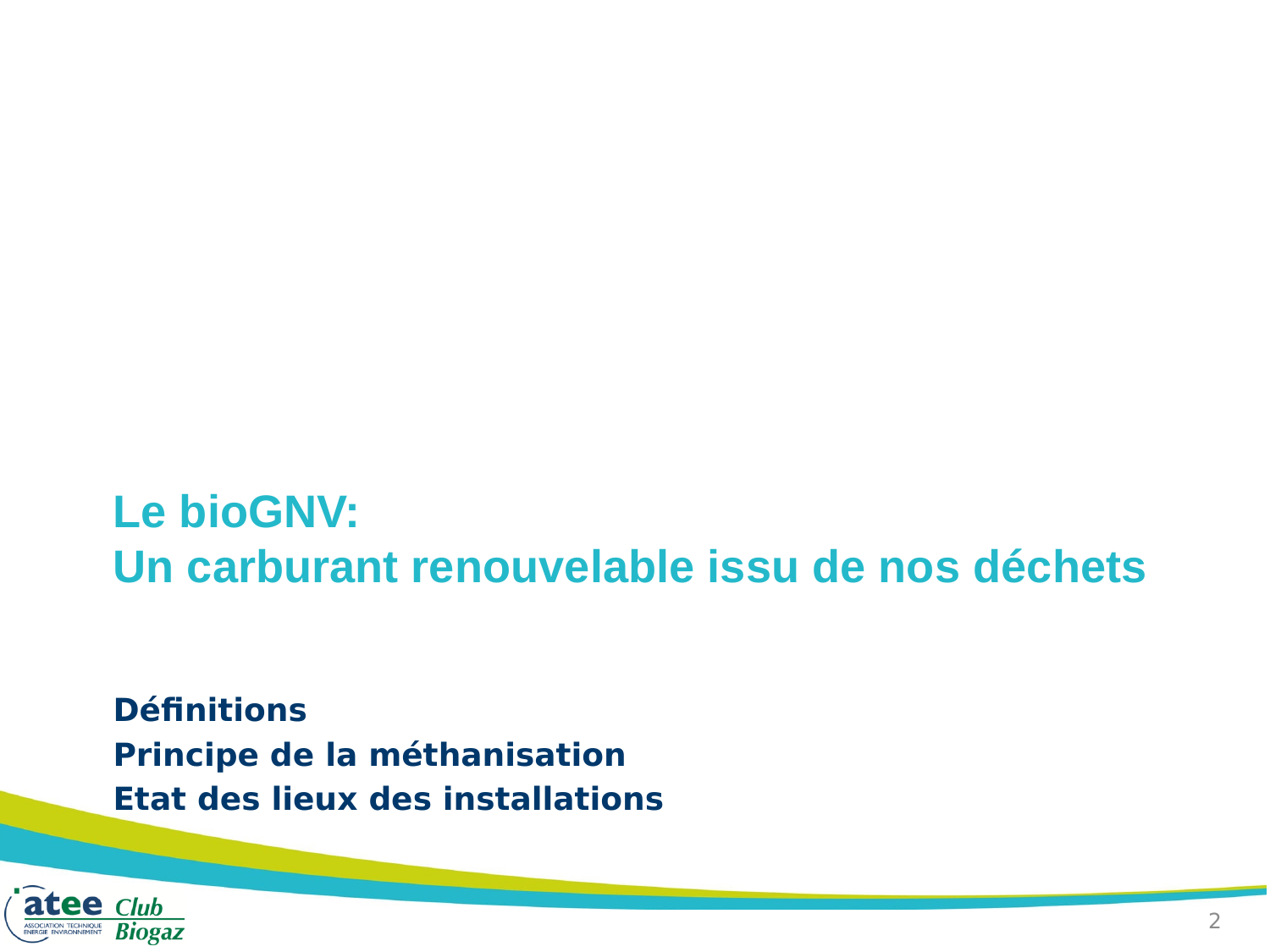

# Le bioGNV: Un carburant renouvelable issu de nos déchets
Définitions
Principe de la méthanisation
Etat des lieux des installations